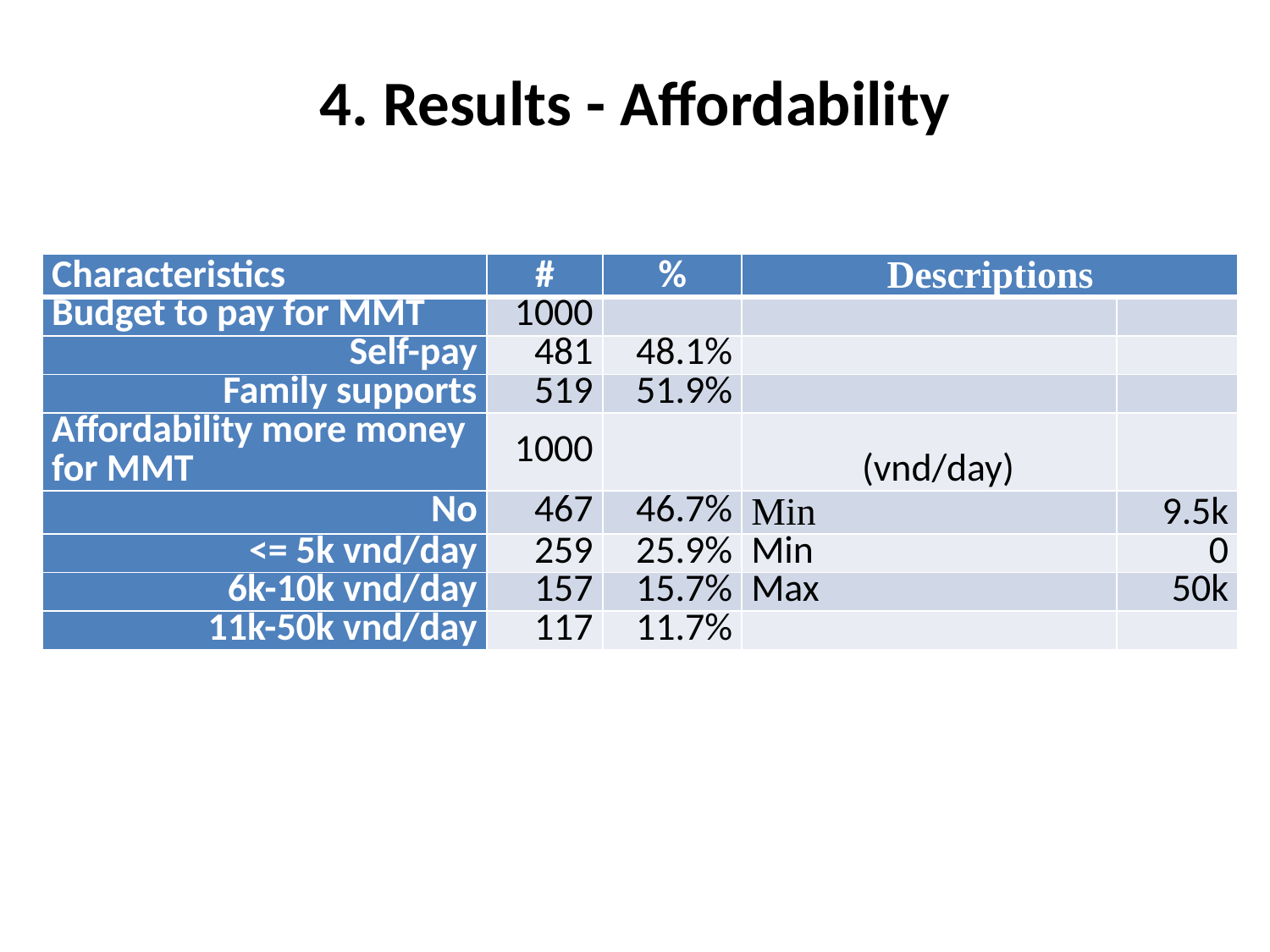

# 4. Results - Affordability
| Characteristics | # | % | Descriptions |  |
| --- | --- | --- | --- | --- |
| Budget to pay for MMT | 1000 |  |  |  |
| Self-pay | 481 | 48.1% |  |  |
| Family supports | 519 | 51.9% |  |  |
| Affordability more money for MMT | 1000 |  | (vnd/day) |  |
| No | 467 | 46.7% | Min | 9.5k |
| <= 5k vnd/day | 259 | 25.9% | Min | 0 |
| 6k-10k vnd/day | 157 | 15.7% | Max | 50k |
| 11k-50k vnd/day | 117 | 11.7% |  |  |